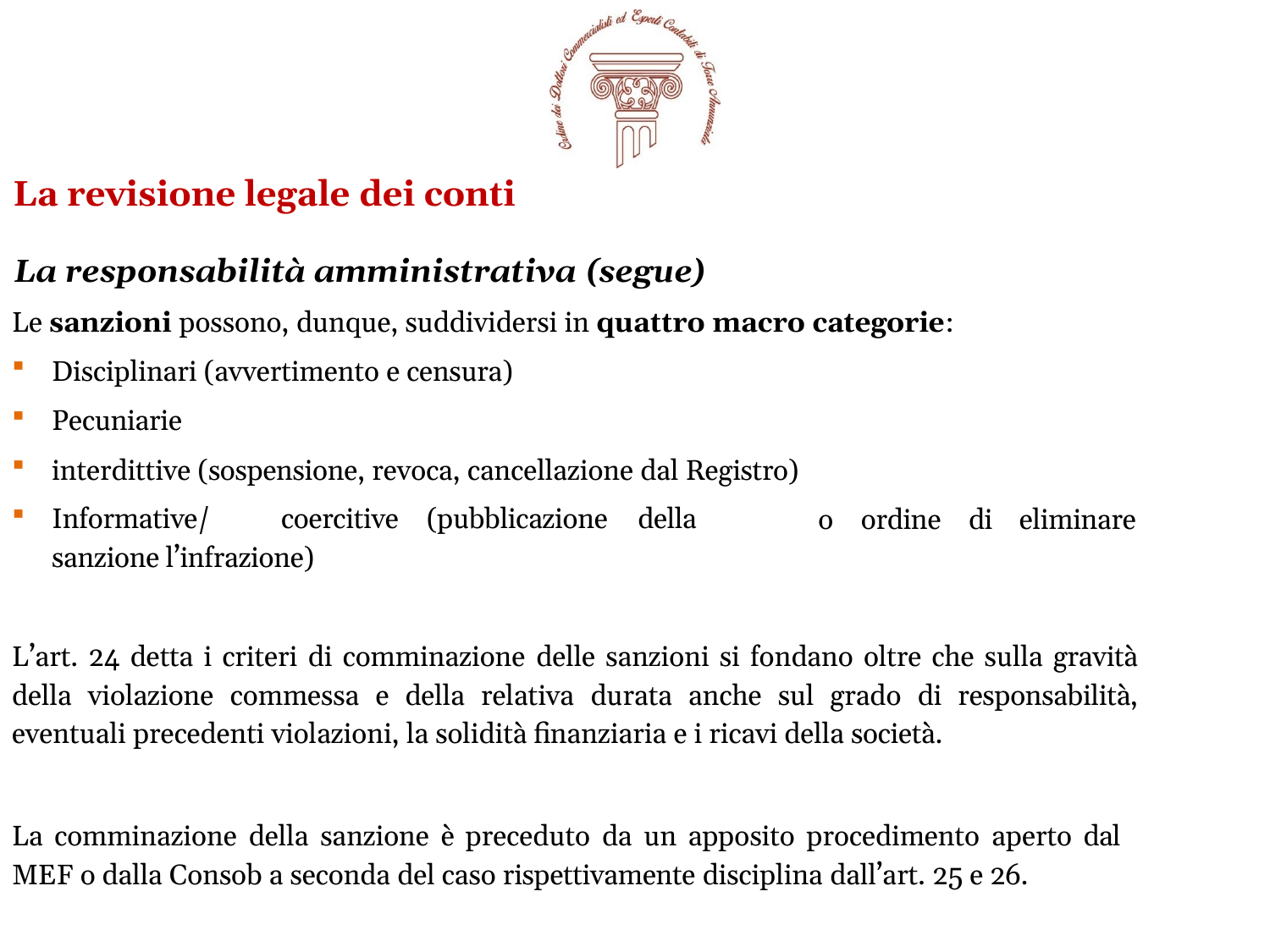

# La revisione legale dei conti
La responsabilità amministrativa (segue)
Le sanzioni possono, dunque, suddividersi in quattro macro categorie:
Disciplinari (avvertimento e censura)
Pecuniarie
interdittive (sospensione, revoca, cancellazione dal Registro)
Informative/	coercitive	(pubblicazione	della	sanzione l’infrazione)
o	ordine	di	eliminare
L’art. 24 detta i criteri di comminazione delle sanzioni si fondano oltre che sulla gravità della violazione commessa e della relativa durata anche sul grado di responsabilità, eventuali precedenti violazioni, la solidità finanziaria e i ricavi della società.

La comminazione della sanzione è preceduto da un apposito procedimento aperto dal
MEF o dalla Consob a seconda del caso rispettivamente disciplina dall’art. 25 e 26.